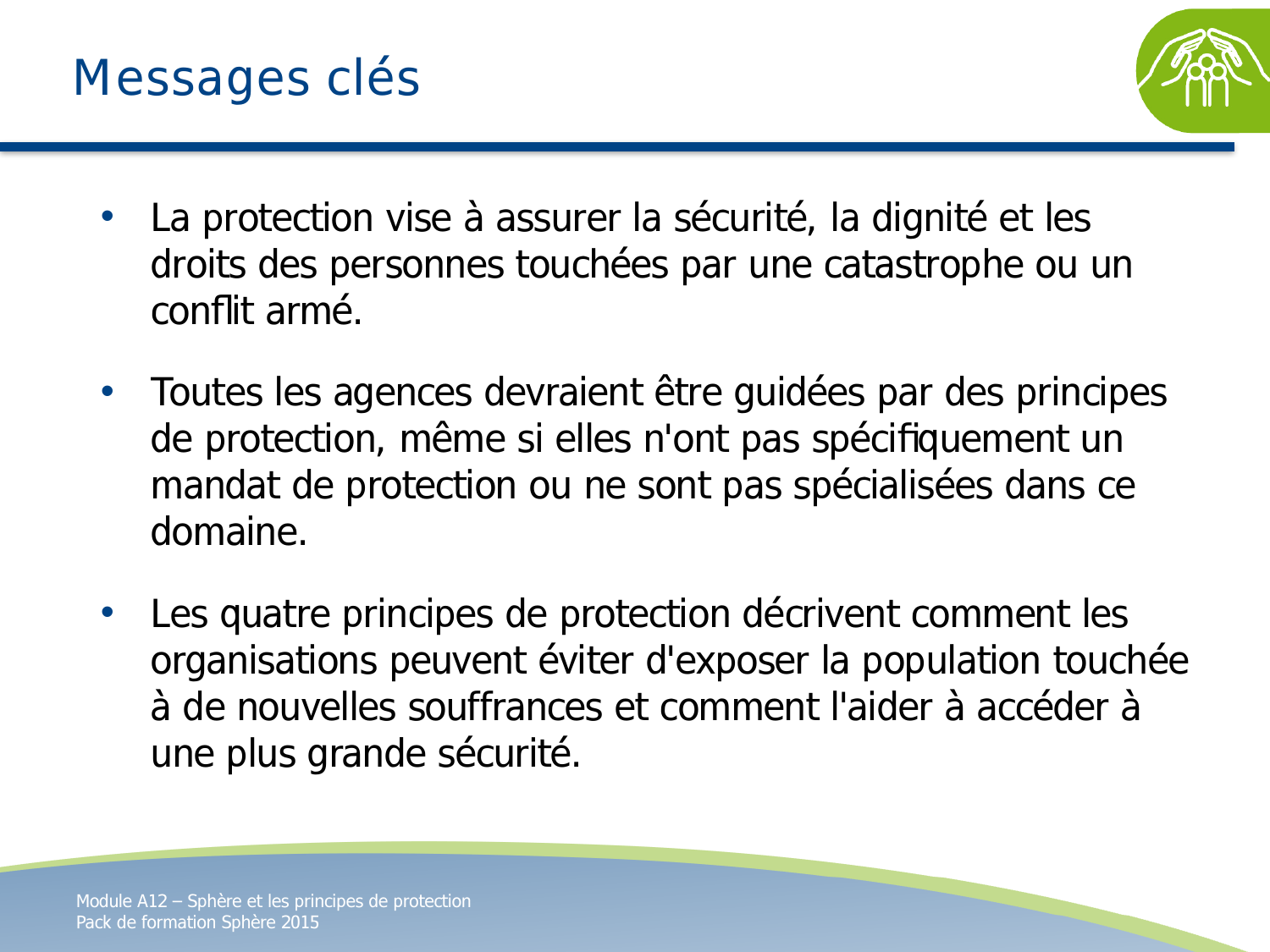

# Messages clés
La protection vise à assurer la sécurité, la dignité et les droits des personnes touchées par une catastrophe ou un conflit armé.
Toutes les agences devraient être guidées par des principes de protection, même si elles n'ont pas spécifiquement un mandat de protection ou ne sont pas spécialisées dans ce domaine.
Les quatre principes de protection décrivent comment les organisations peuvent éviter d'exposer la population touchée à de nouvelles souffrances et comment l'aider à accéder à une plus grande sécurité.
Module A12 – Sphère et les principes de protection
Pack de formation Sphère 2015